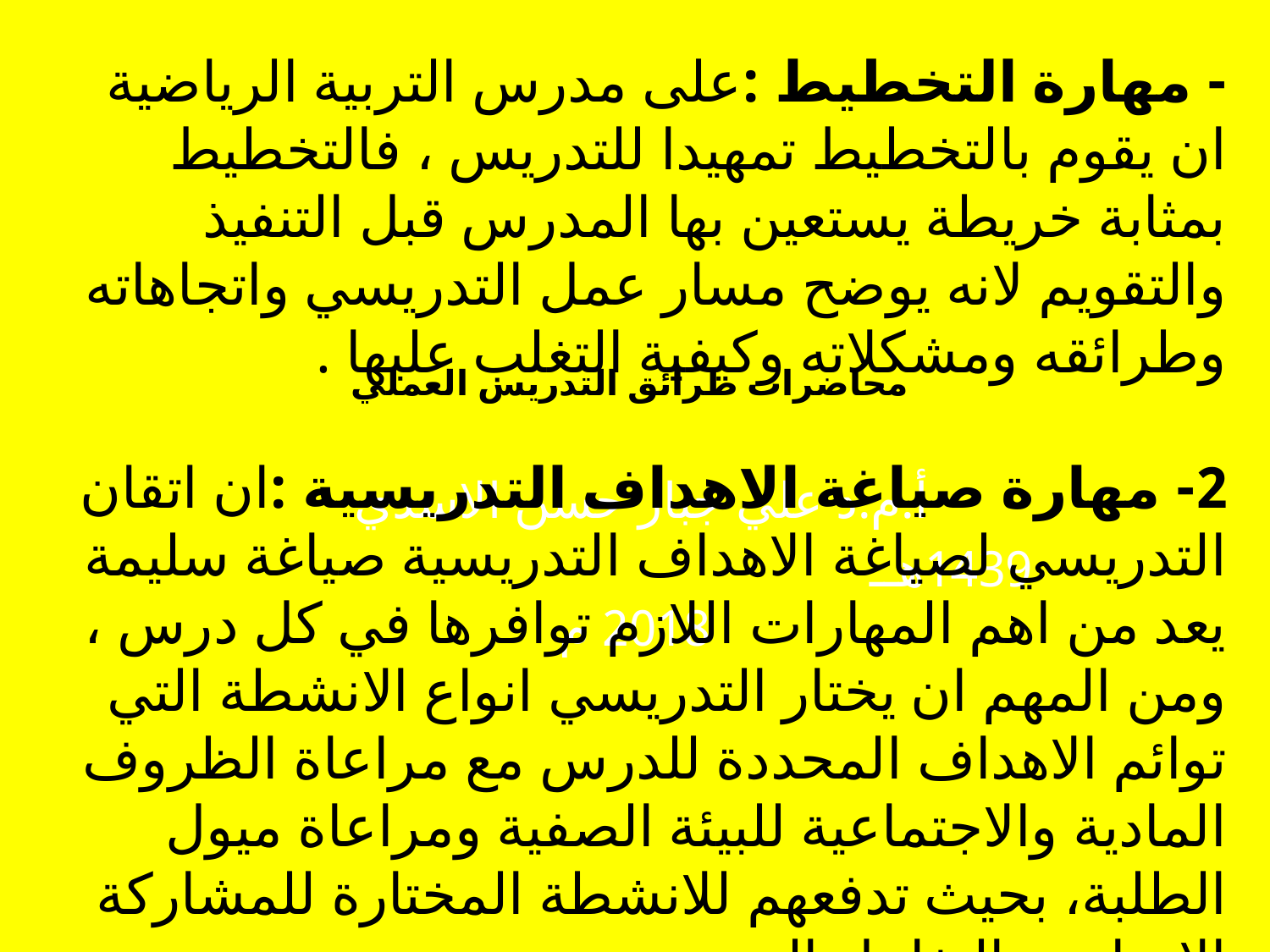

- مهارة التخطيط :على مدرس التربية الرياضية ان يقوم بالتخطيط تمهيدا للتدريس ، فالتخطيط بمثابة خريطة يستعين بها المدرس قبل التنفيذ والتقويم لانه يوضح مسار عمل التدريسي واتجاهاته وطرائقه ومشكلاته وكيفية التغلب عليها .

2- مهارة صياغة الاهداف التدريسية :ان اتقان التدريسي لصياغة الاهداف التدريسية صياغة سليمة يعد من اهم المهارات اللازم توافرها في كل درس ، ومن المهم ان يختار التدريسي انواع الانشطة التي توائم الاهداف المحددة للدرس مع مراعاة الظروف المادية والاجتماعية للبيئة الصفية ومراعاة ميول الطلبة، بحيث تدفعهم للانشطة المختارة للمشاركة الايجابية والتفاعل المستمر .

# محاضرات طرائق التدريس العملي
أ.م.د علي جبار حسن الاسدي
1439هــ                                                  2018 م